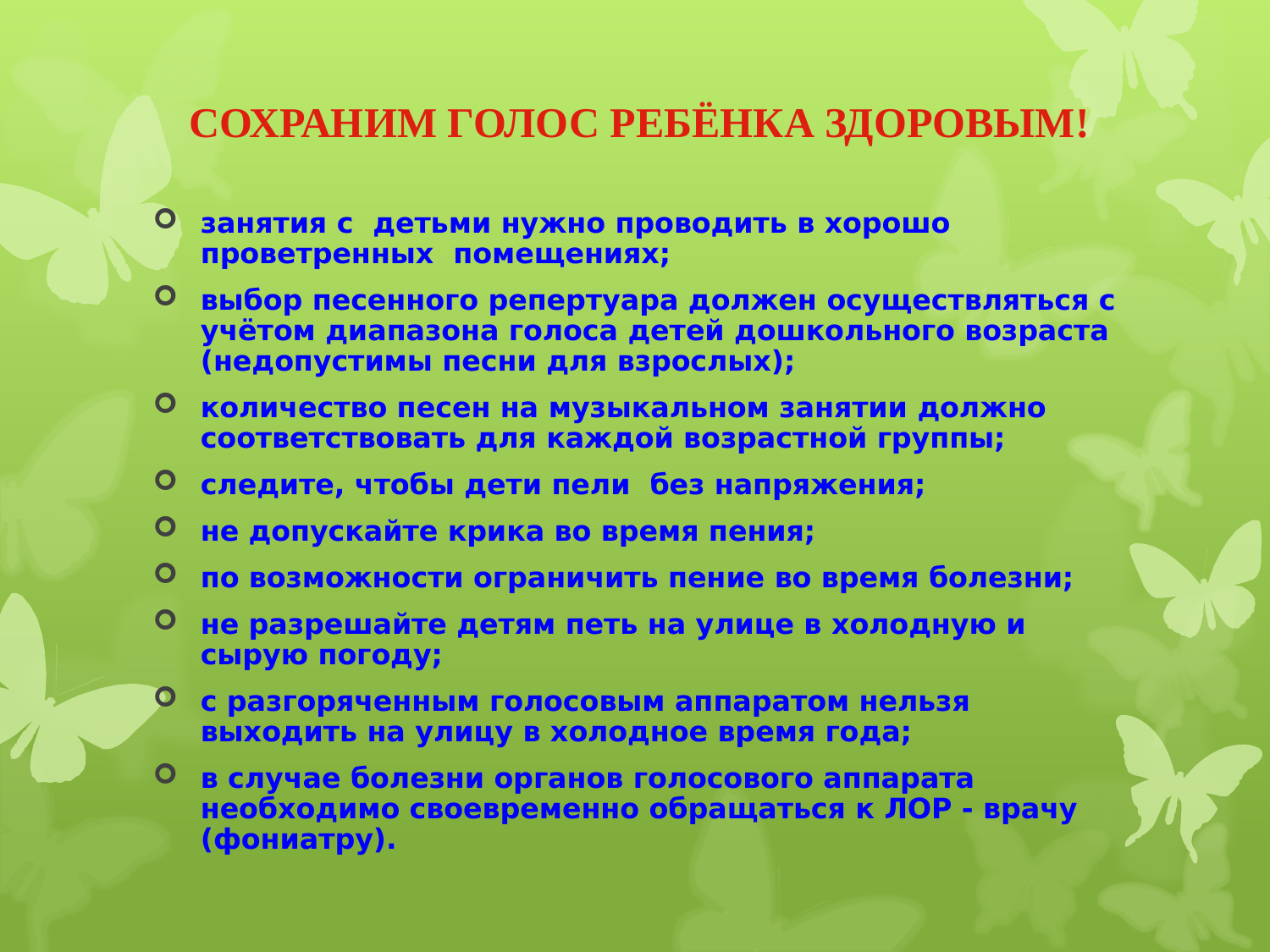

# СОХРАНИМ ГОЛОС РЕБЁНКА ЗДОРОВЫМ!
занятия с  детьми нужно проводить в хорошо проветренных  помещениях;
выбор песенного репертуара должен осуществляться с учётом диапазона голоса детей дошкольного возраста (недопустимы песни для взрослых);
количество песен на музыкальном занятии должно соответствовать для каждой возрастной группы;
следите, чтобы дети пели  без напряжения;
не допускайте крика во время пения;
по возможности ограничить пение во время болезни;
не разрешайте детям петь на улице в холодную и сырую погоду;
с разгоряченным голосовым аппаратом нельзя выходить на улицу в холодное время года;
в случае болезни органов голосового аппарата необходимо своевременно обращаться к ЛОР - врачу (фониатру).